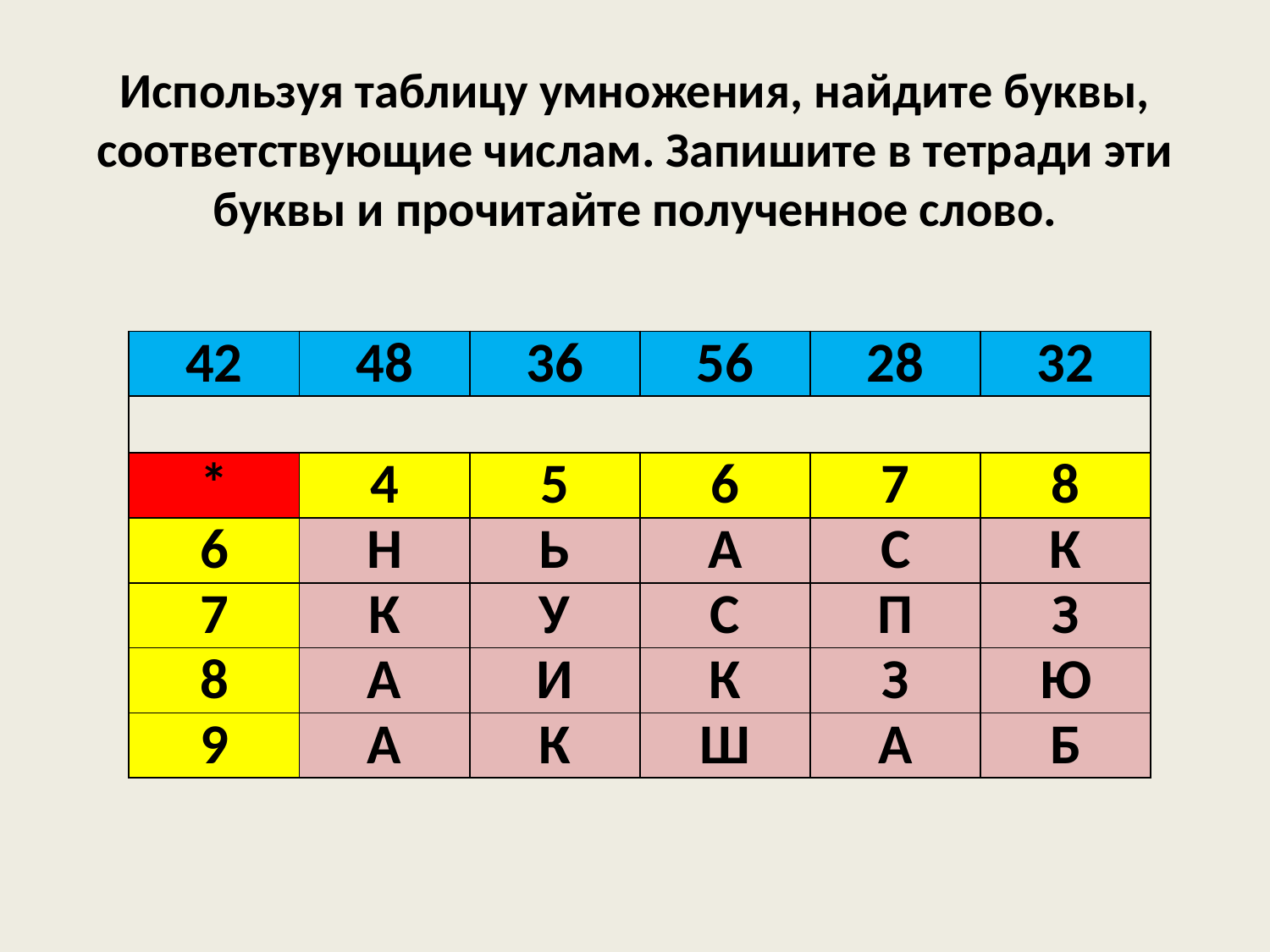

# Используя таблицу умножения, найдите буквы, соответствующие числам. Запишите в тетради эти буквы и прочитайте полученное слово.
| 42 | 48 | 36 | 56 | 28 | 32 |
| --- | --- | --- | --- | --- | --- |
|  |  |  |  |  |  |
| \* | 4 | 5 | 6 | 7 | 8 |
| 6 | Н | Ь | А | С | К |
| 7 | К | У | С | П | З |
| 8 | А | И | К | З | Ю |
| 9 | А | К | Ш | А | Б |